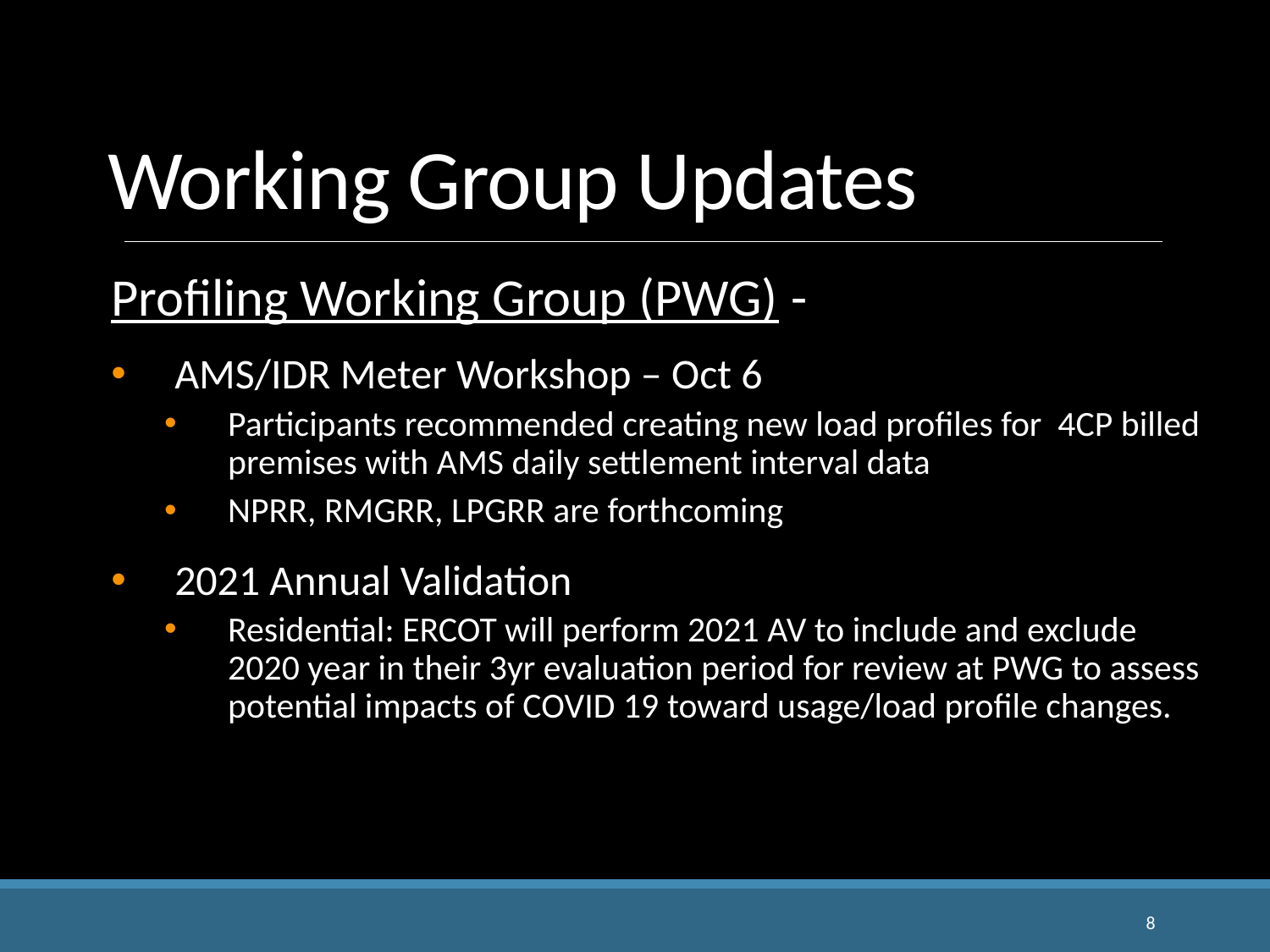

# Working Group Updates
Profiling Working Group (PWG) -
AMS/IDR Meter Workshop – Oct 6
Participants recommended creating new load profiles for  4CP billed premises with AMS daily settlement interval data
NPRR, RMGRR, LPGRR are forthcoming
2021 Annual Validation
Residential: ERCOT will perform 2021 AV to include and exclude 2020 year in their 3yr evaluation period for review at PWG to assess potential impacts of COVID 19 toward usage/load profile changes.
8